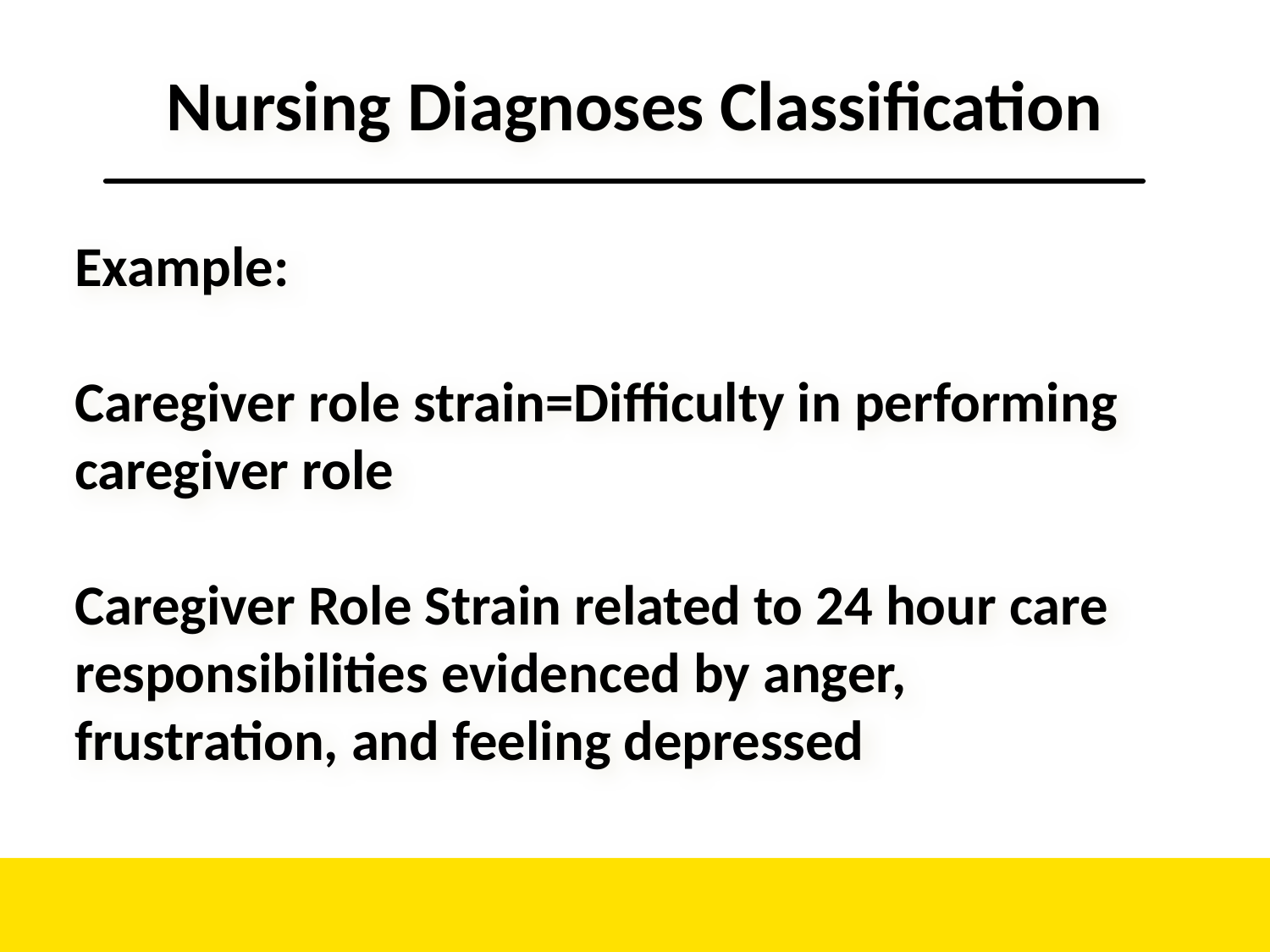

Nursing Diagnoses Classification
Example:

Caregiver role strain=Difficulty in performing caregiver role

Caregiver Role Strain related to 24 hour care responsibilities evidenced by anger, frustration, and feeling depressed